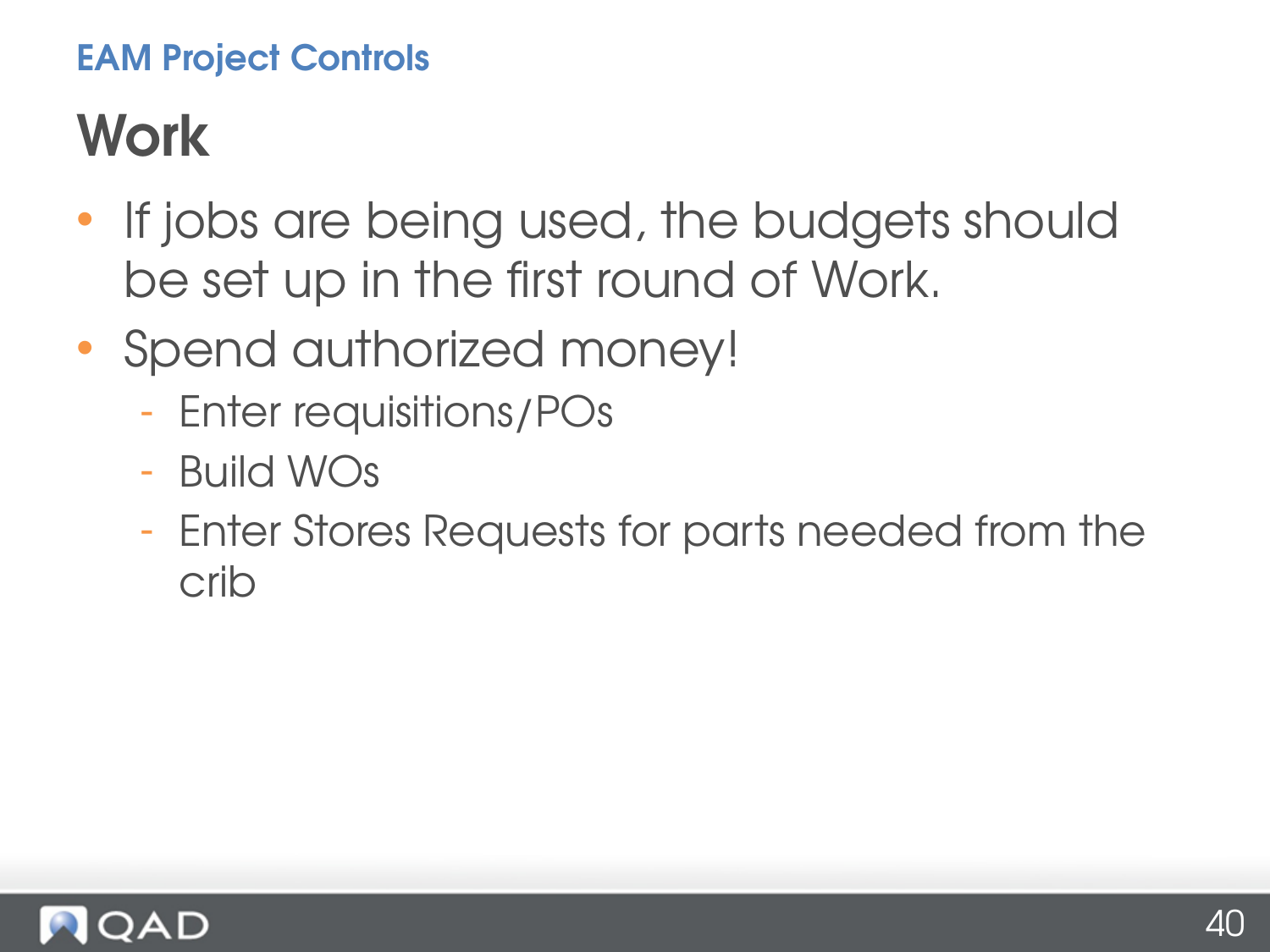

EAM Project Controls
# Work
If jobs are being used, the budgets should be set up in the first round of Work.
Spend authorized money!
Enter requisitions/POs
Build WOs
Enter Stores Requests for parts needed from the crib

40